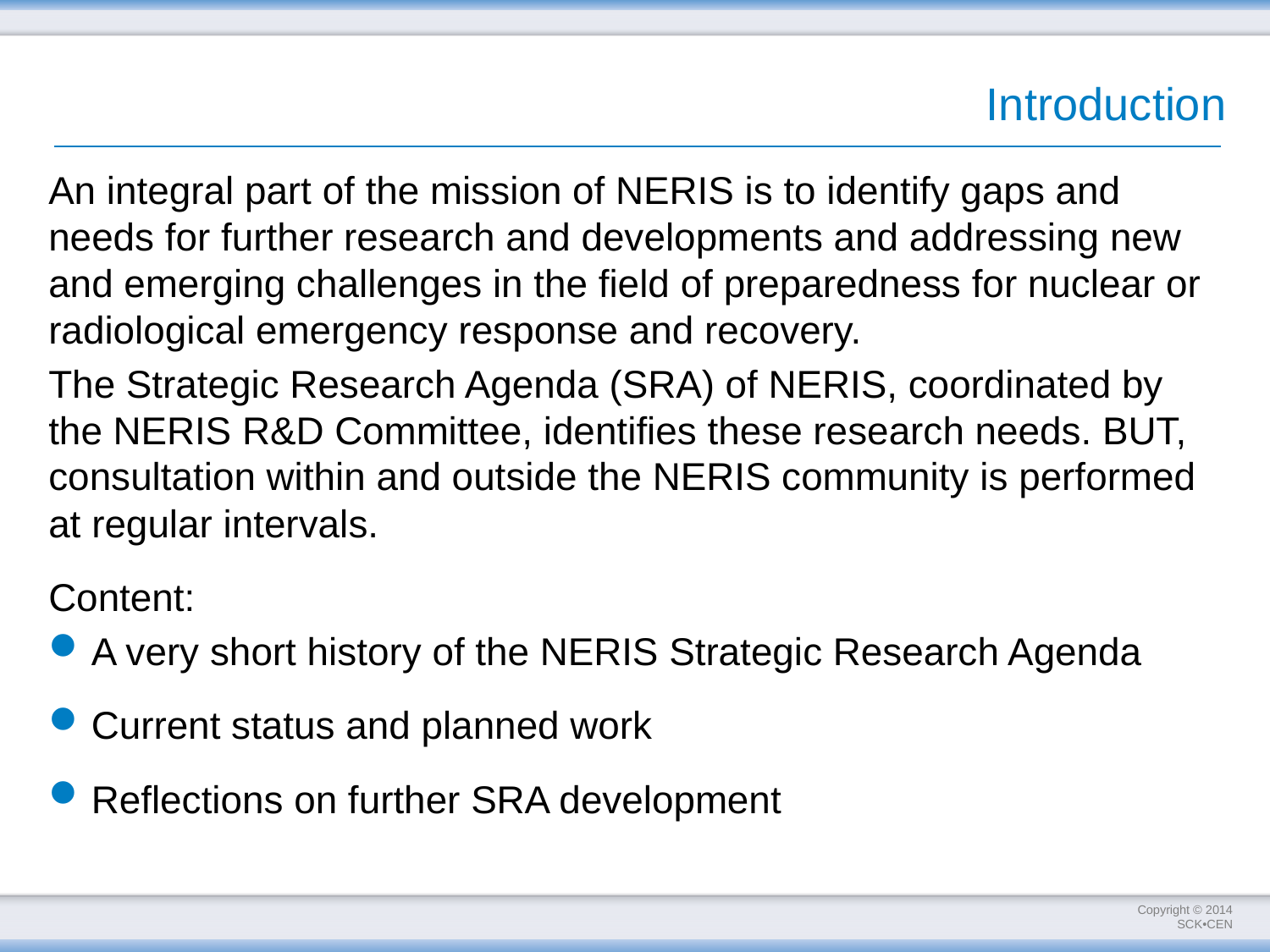

# Introduction
An integral part of the mission of NERIS is to identify gaps and needs for further research and developments and addressing new and emerging challenges in the field of preparedness for nuclear or radiological emergency response and recovery.
The Strategic Research Agenda (SRA) of NERIS, coordinated by the NERIS R&D Committee, identifies these research needs. BUT, consultation within and outside the NERIS community is performed at regular intervals.

Content:
A very short history of the NERIS Strategic Research Agenda

Current status and planned work

Reflections on further SRA development